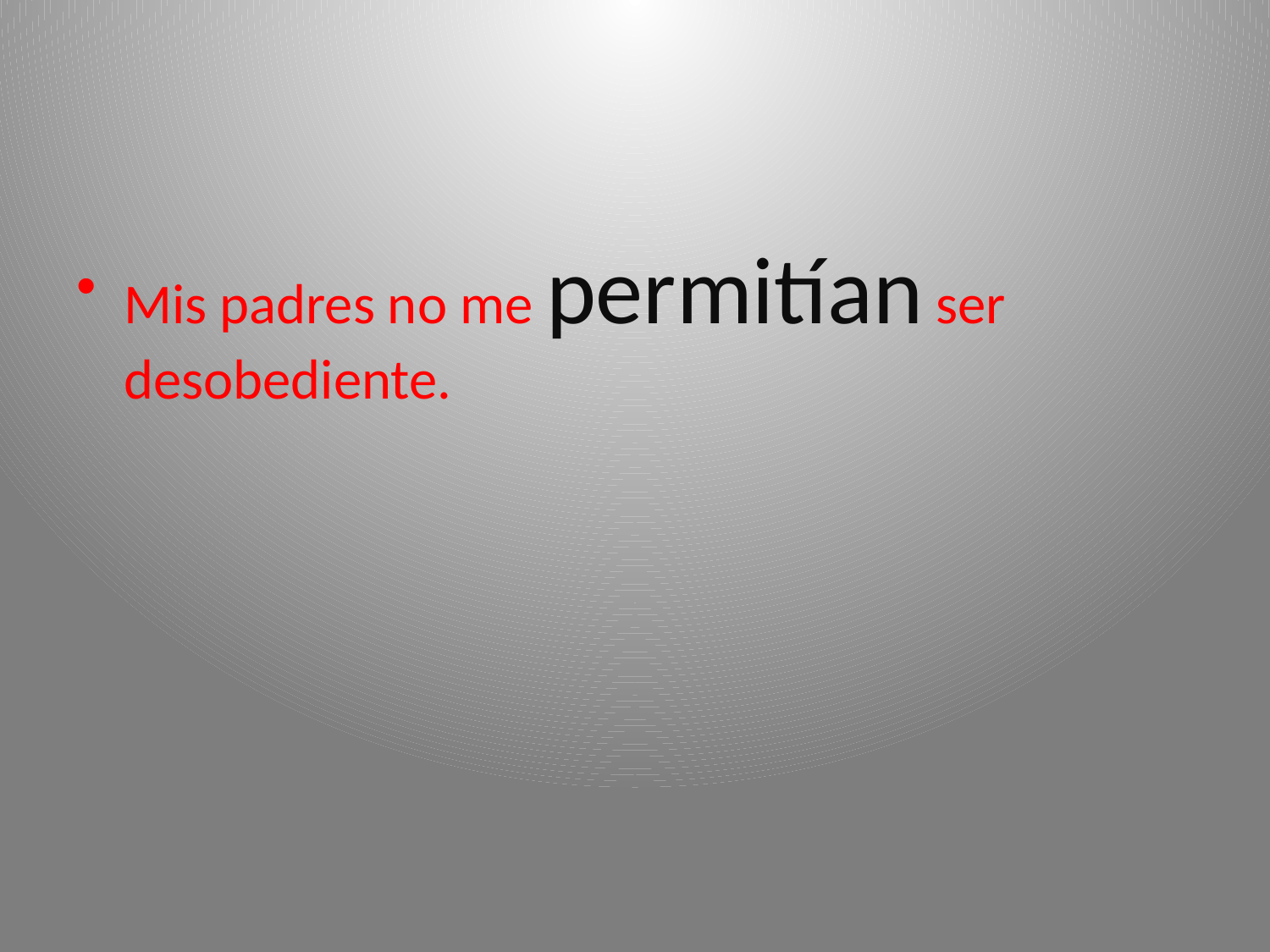

#
Mis padres no me permitían ser desobediente.